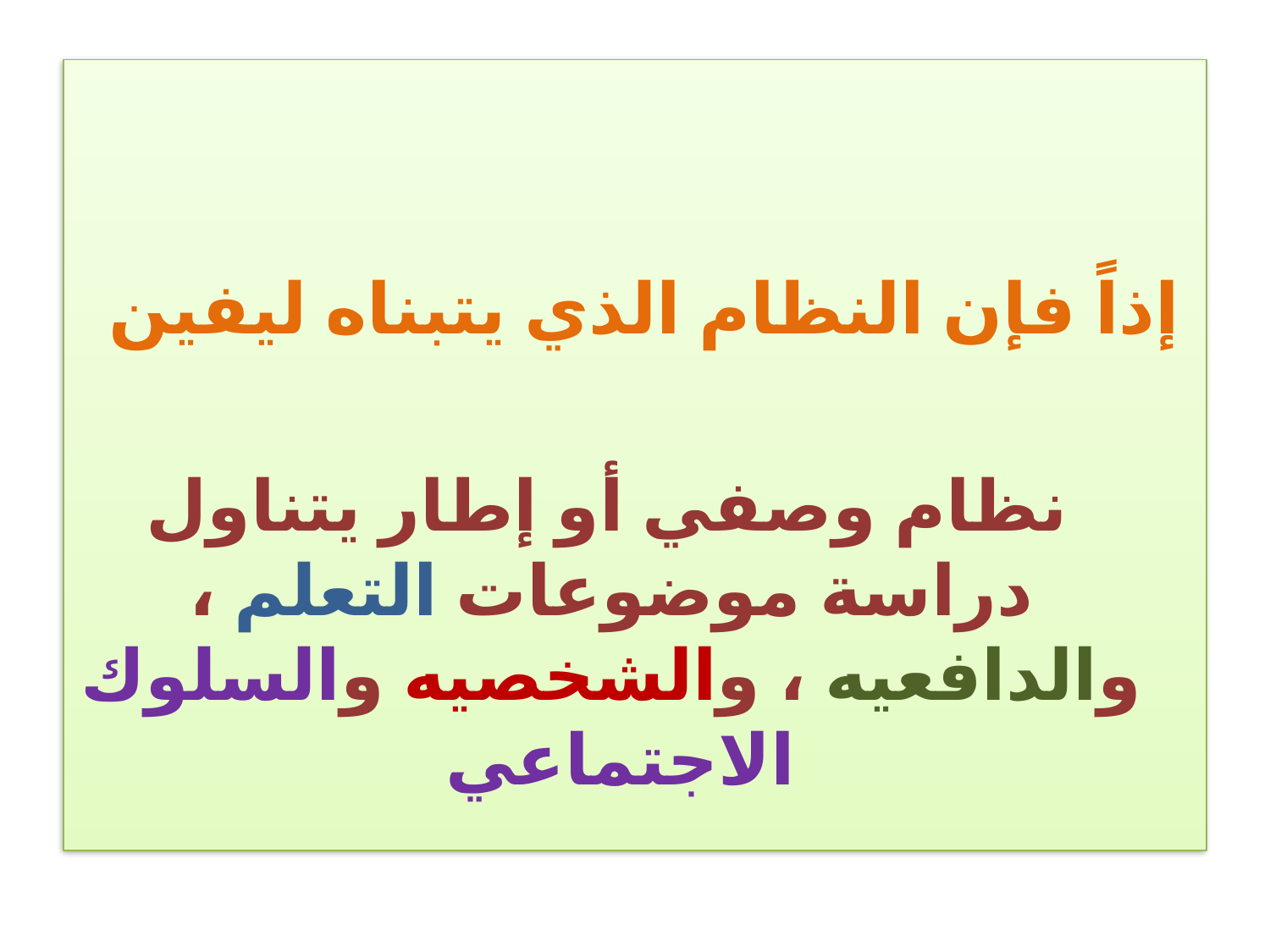

إذاً فإن النظام الذي يتبناه ليفين

   نظام وصفي أو إطار يتناول دراسة موضوعات التعلم ، والدافعيه ، والشخصيه والسلوك الاجتماعي